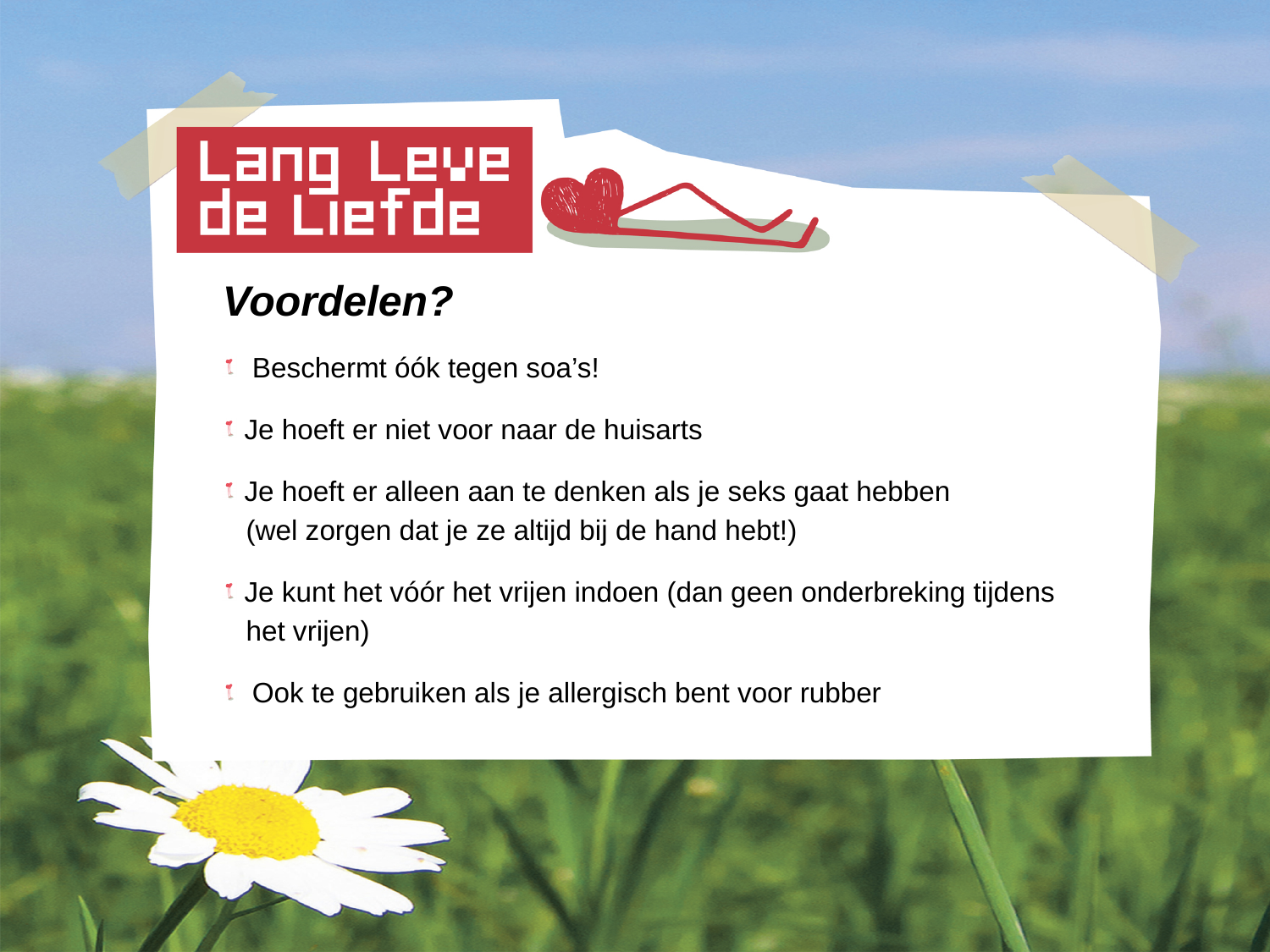

Voordelen?

  Beschermt óók tegen soa’s!

 Je hoeft er niet voor naar de huisarts

 Je hoeft er alleen aan te denken als je seks gaat hebben
   (wel zorgen dat je ze altijd bij de hand hebt!)

 Je kunt het vóór het vrijen indoen (dan geen onderbreking tijdens
   het vrijen)

  Ook te gebruiken als je allergisch bent voor rubber